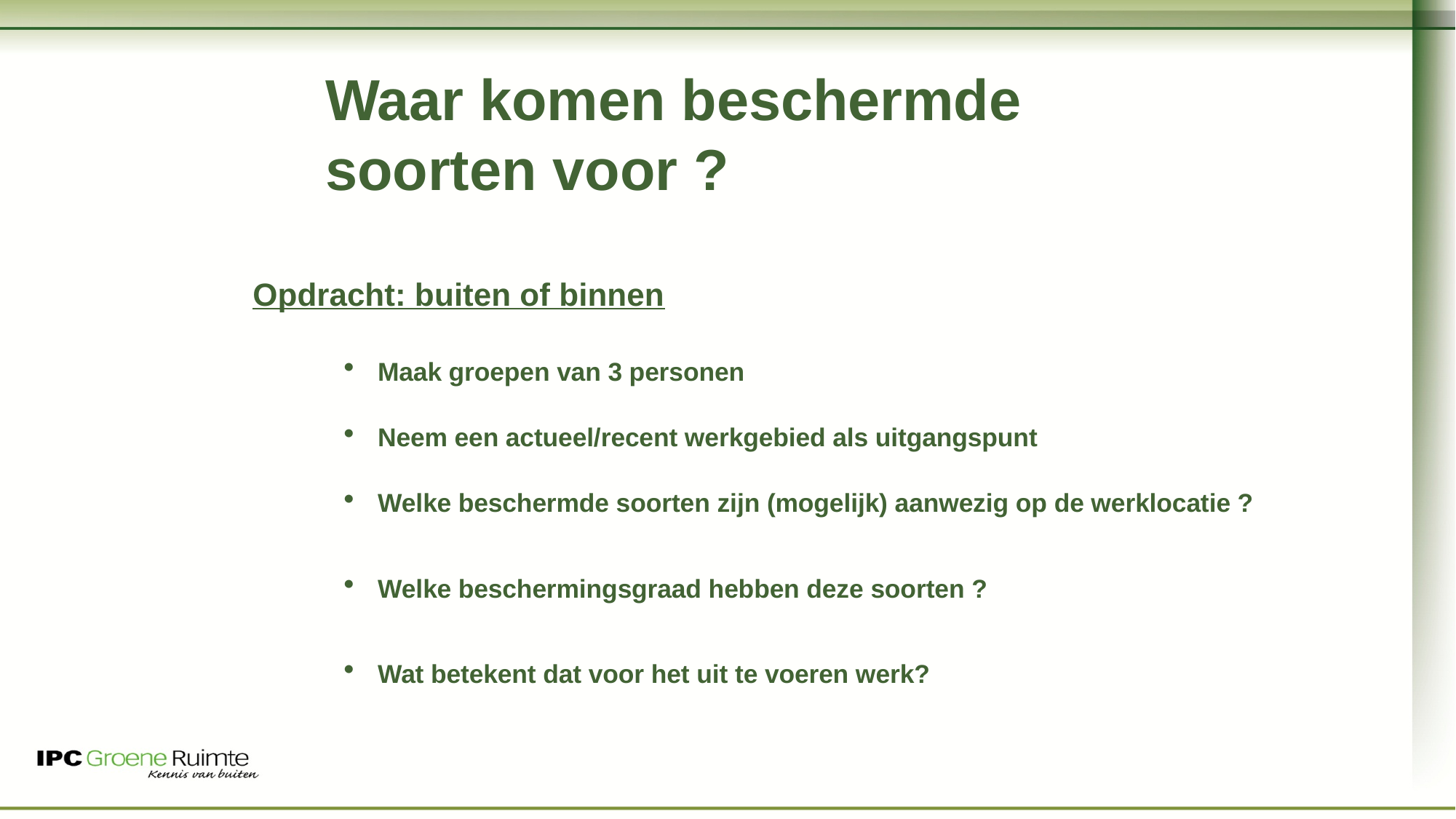

# Waar komen beschermde soorten voor ?
Opdracht: buiten of binnen

Maak groepen van 3 personen

Neem een actueel/recent werkgebied als uitgangspunt

Welke beschermde soorten zijn (mogelijk) aanwezig op de werklocatie ?

Welke beschermingsgraad hebben deze soorten ?

Wat betekent dat voor het uit te voeren werk?